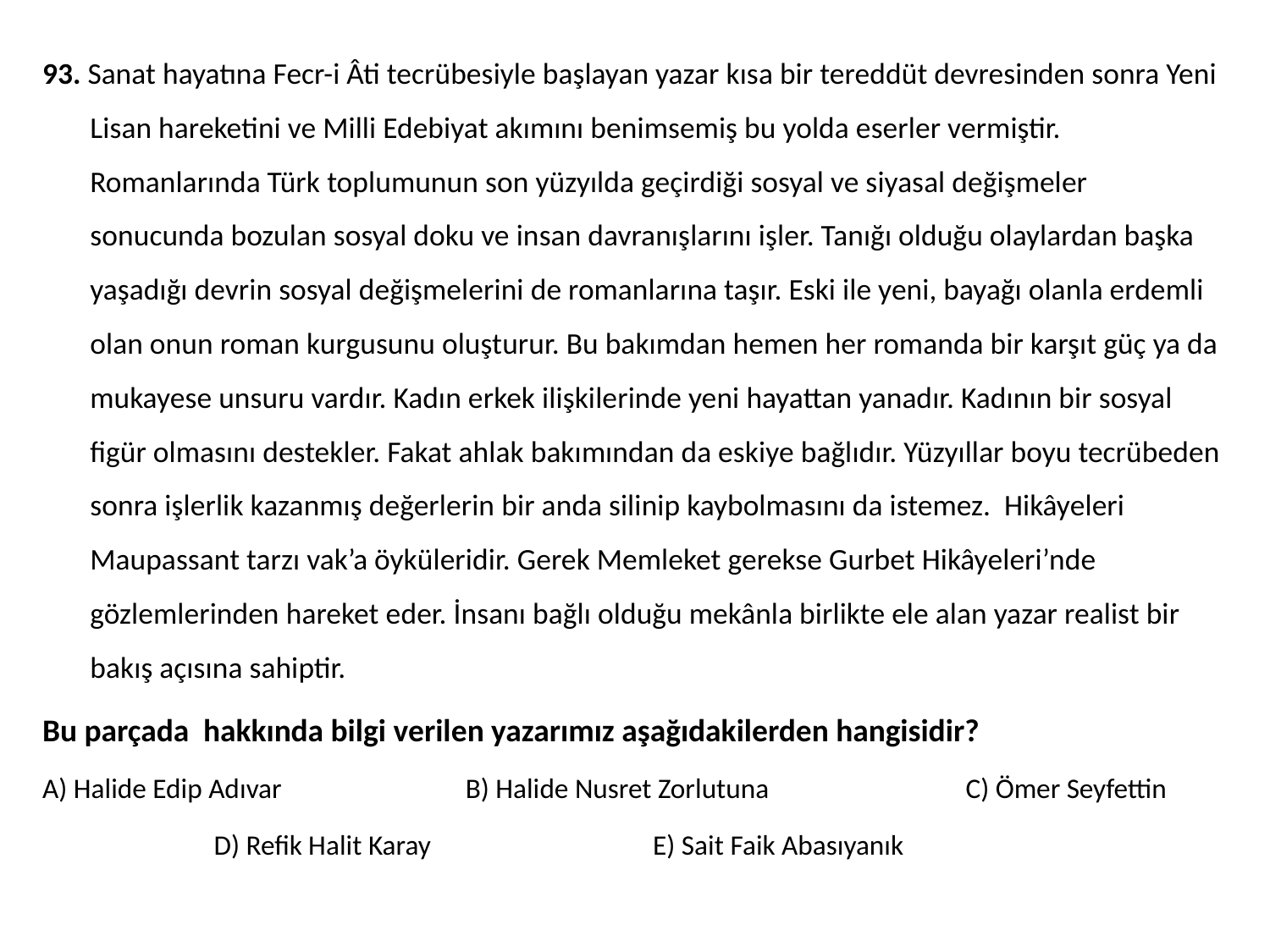

93. Sanat hayatına Fecr-i Âti tecrübesiyle başlayan yazar kısa bir tereddüt devresinden sonra Yeni Lisan hareketini ve Milli Edebiyat akımını benimsemiş bu yolda eserler vermiştir.  Romanlarında Türk toplumunun son yüzyılda geçirdiği sosyal ve siyasal değişmeler sonucunda bozulan sosyal doku ve insan davranışlarını işler. Tanığı olduğu olaylardan başka yaşadığı devrin sosyal değişmelerini de romanlarına taşır. Eski ile yeni, bayağı olanla erdemli olan onun roman kurgusunu oluşturur. Bu bakımdan hemen her romanda bir karşıt güç ya da mukayese unsuru vardır. Kadın erkek ilişkilerinde yeni hayattan yanadır. Kadının bir sosyal figür olmasını destekler. Fakat ahlak bakımından da eskiye bağlıdır. Yüzyıllar boyu tecrübeden sonra işlerlik kazanmış değerlerin bir anda silinip kaybolmasını da istemez.  Hikâyeleri Maupassant tarzı vak’a öyküleridir. Gerek Memleket gerekse Gurbet Hikâyeleri’nde gözlemlerinden hareket eder. İnsanı bağlı olduğu mekânla birlikte ele alan yazar realist bir bakış açısına sahiptir.
Bu parçada  hakkında bilgi verilen yazarımız aşağıdakilerden hangisidir?
A) Halide Edip Adıvar                             B) Halide Nusret Zorlutuna                               C) Ömer Seyfettin
                           D) Refik Halit Karay                                   E) Sait Faik Abasıyanık